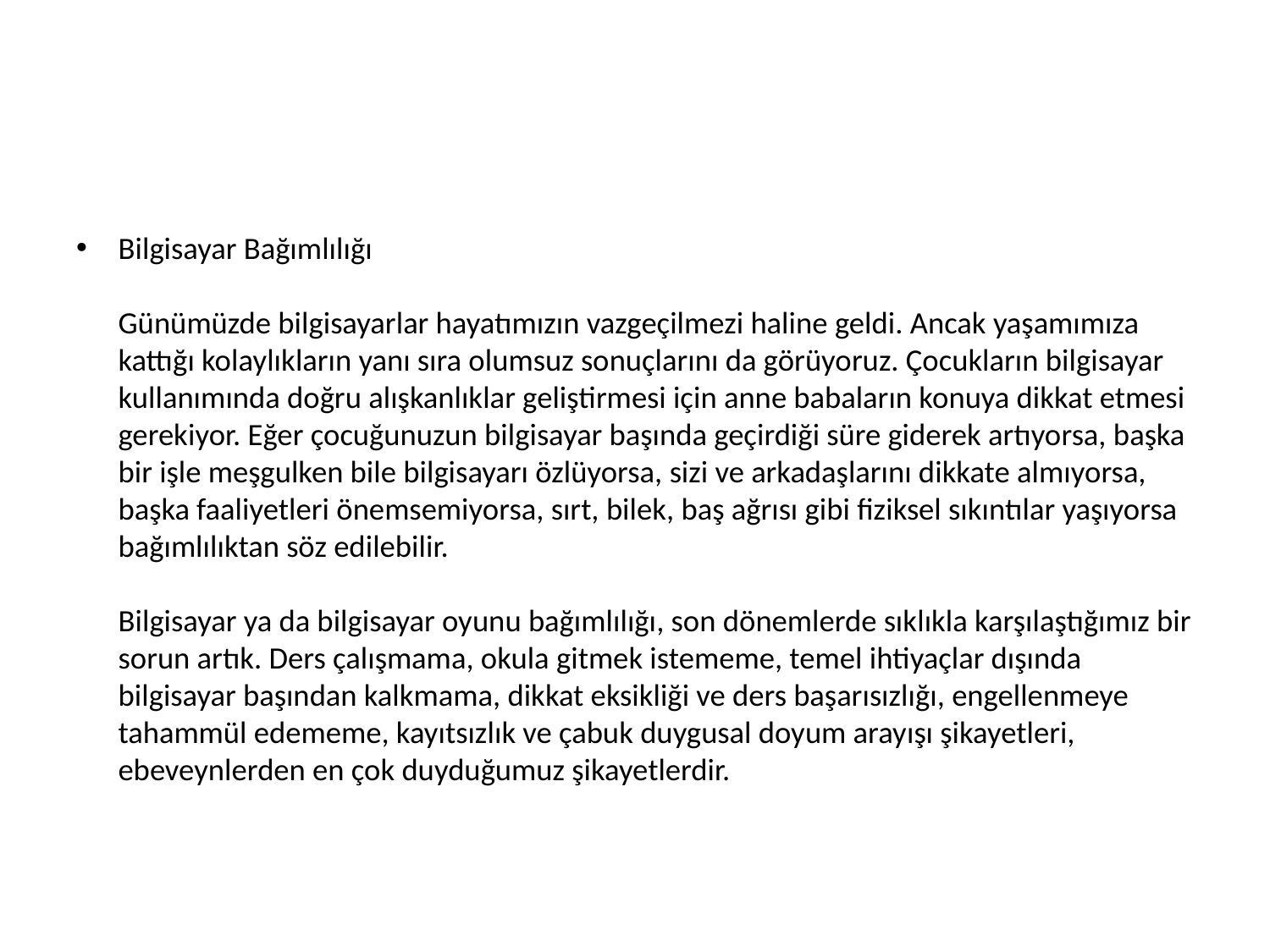

#
Bilgisayar Bağımlılığı
Günümüzde bilgisayarlar hayatımızın vazgeçilmezi haline geldi. Ancak yaşamımıza kattığı kolaylıkların yanı sıra olumsuz sonuçlarını da görüyoruz. Çocukların bilgisayar kullanımında doğru alışkanlıklar geliştirmesi için anne babaların konuya dikkat etmesi gerekiyor. Eğer çocuğunuzun bilgisayar başında geçirdiği süre giderek artıyorsa, başka bir işle meşgulken bile bilgisayarı özlüyorsa, sizi ve arkadaşlarını dikkate almıyorsa, başka faaliyetleri önemsemiyorsa, sırt, bilek, baş ağrısı gibi fiziksel sıkıntılar yaşıyorsa bağımlılıktan söz edilebilir.
Bilgisayar ya da bilgisayar oyunu bağımlılığı, son dönemlerde sıklıkla karşılaştığımız bir sorun artık. Ders çalışmama, okula gitmek istememe, temel ihtiyaçlar dışında bilgisayar başından kalkmama, dikkat eksikliği ve ders başarısızlığı, engellenmeye tahammül edememe, kayıtsızlık ve çabuk duygusal doyum arayışı şikayetleri, ebeveynlerden en çok duyduğumuz şikayetlerdir.